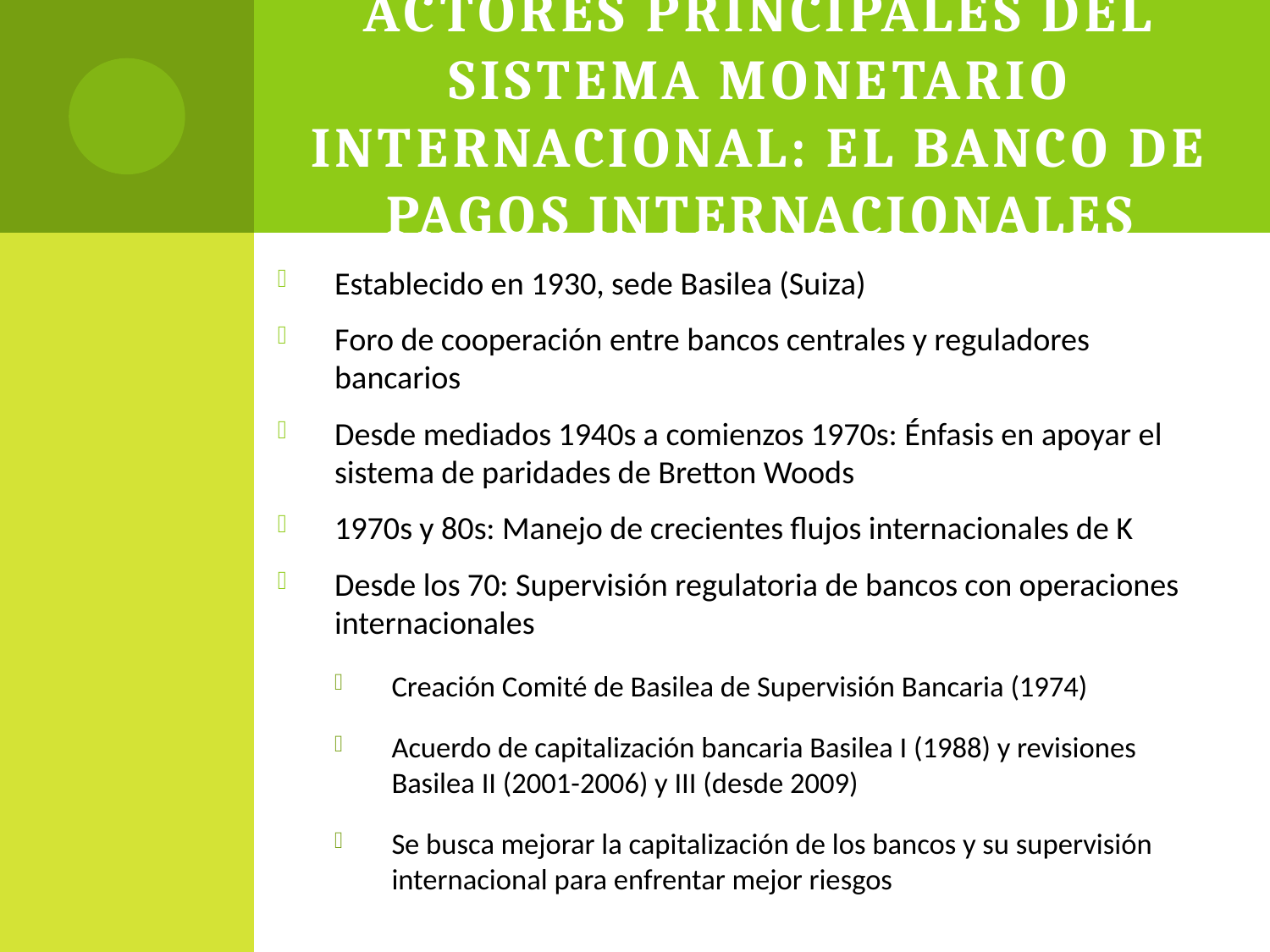

# Actores principales del sistema monetario internacional: El Banco de Pagos Internacionales
Establecido en 1930, sede Basilea (Suiza)
Foro de cooperación entre bancos centrales y reguladores bancarios
Desde mediados 1940s a comienzos 1970s: Énfasis en apoyar el sistema de paridades de Bretton Woods
1970s y 80s: Manejo de crecientes flujos internacionales de K
Desde los 70: Supervisión regulatoria de bancos con operaciones internacionales
Creación Comité de Basilea de Supervisión Bancaria (1974)
Acuerdo de capitalización bancaria Basilea I (1988) y revisiones Basilea II (2001-2006) y III (desde 2009)
Se busca mejorar la capitalización de los bancos y su supervisión internacional para enfrentar mejor riesgos